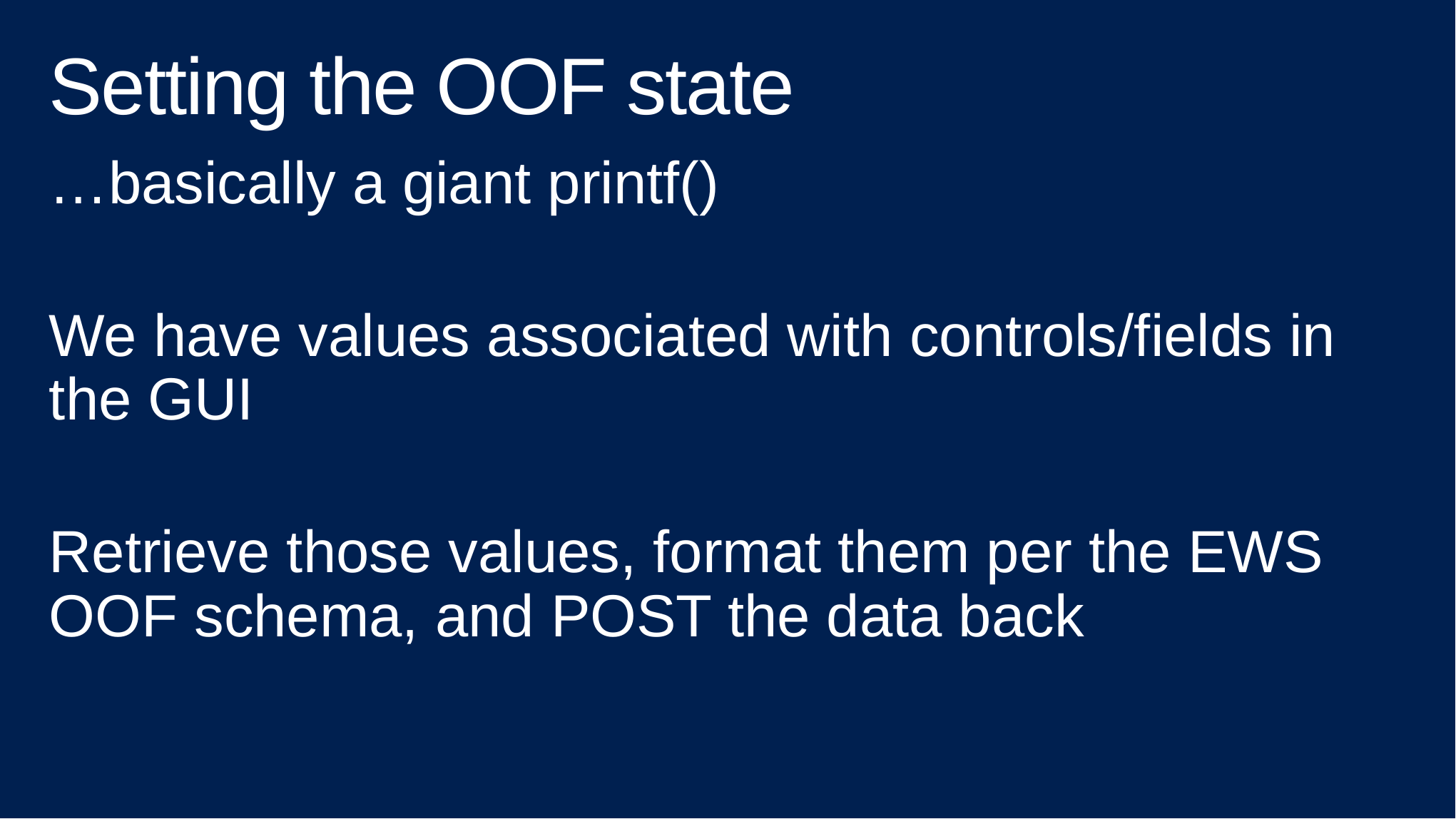

# Setting the OOF state
…basically a giant printf()

We have values associated with controls/fields in the GUI

Retrieve those values, format them per the EWS OOF schema, and POST the data back